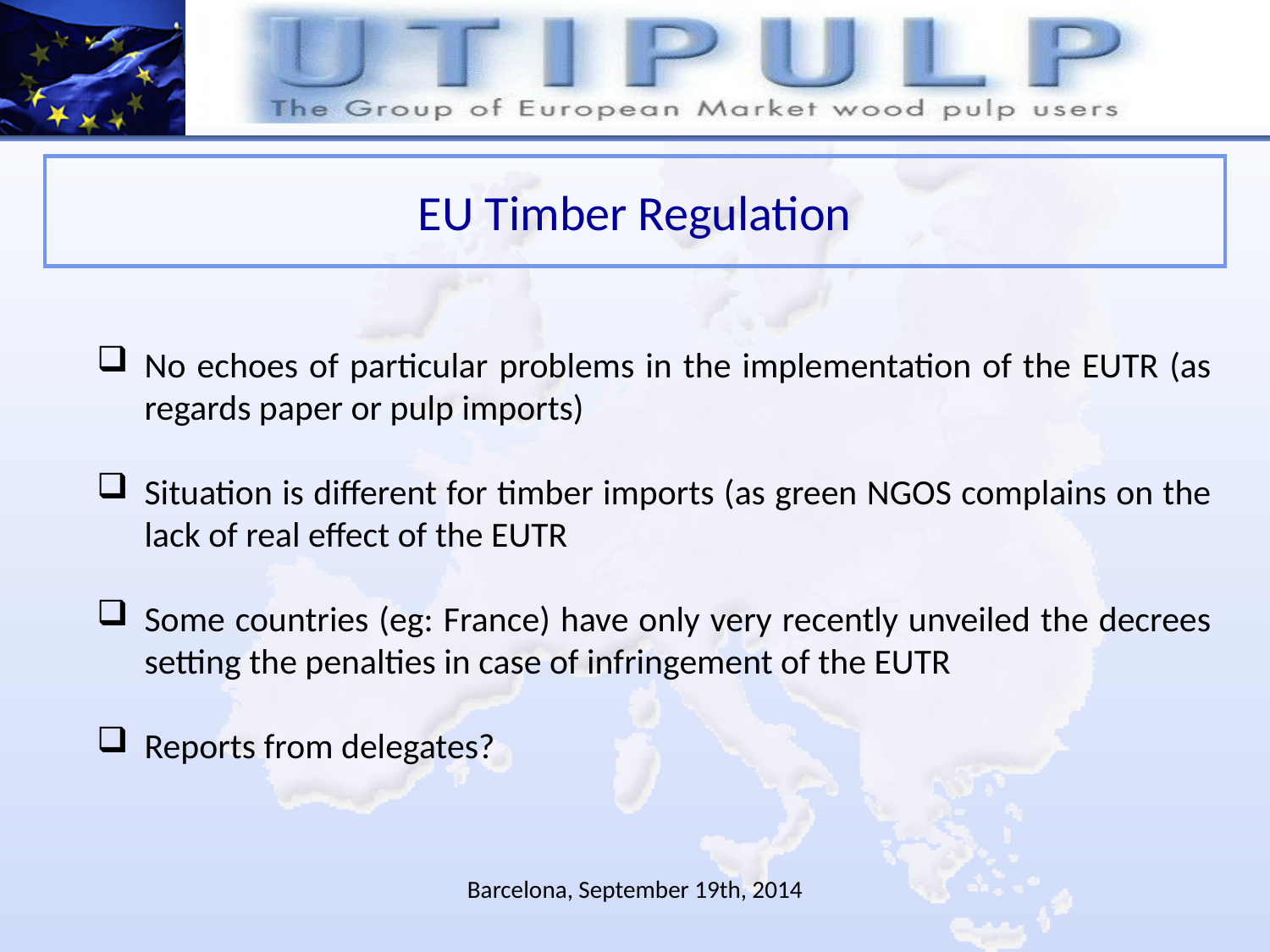

# EU Timber Regulation
No echoes of particular problems in the implementation of the EUTR (as regards paper or pulp imports)

Situation is different for timber imports (as green NGOS complains on the lack of real effect of the EUTR

Some countries (eg: France) have only very recently unveiled the decrees setting the penalties in case of infringement of the EUTR

Reports from delegates?

Barcelona, September 19th, 2014